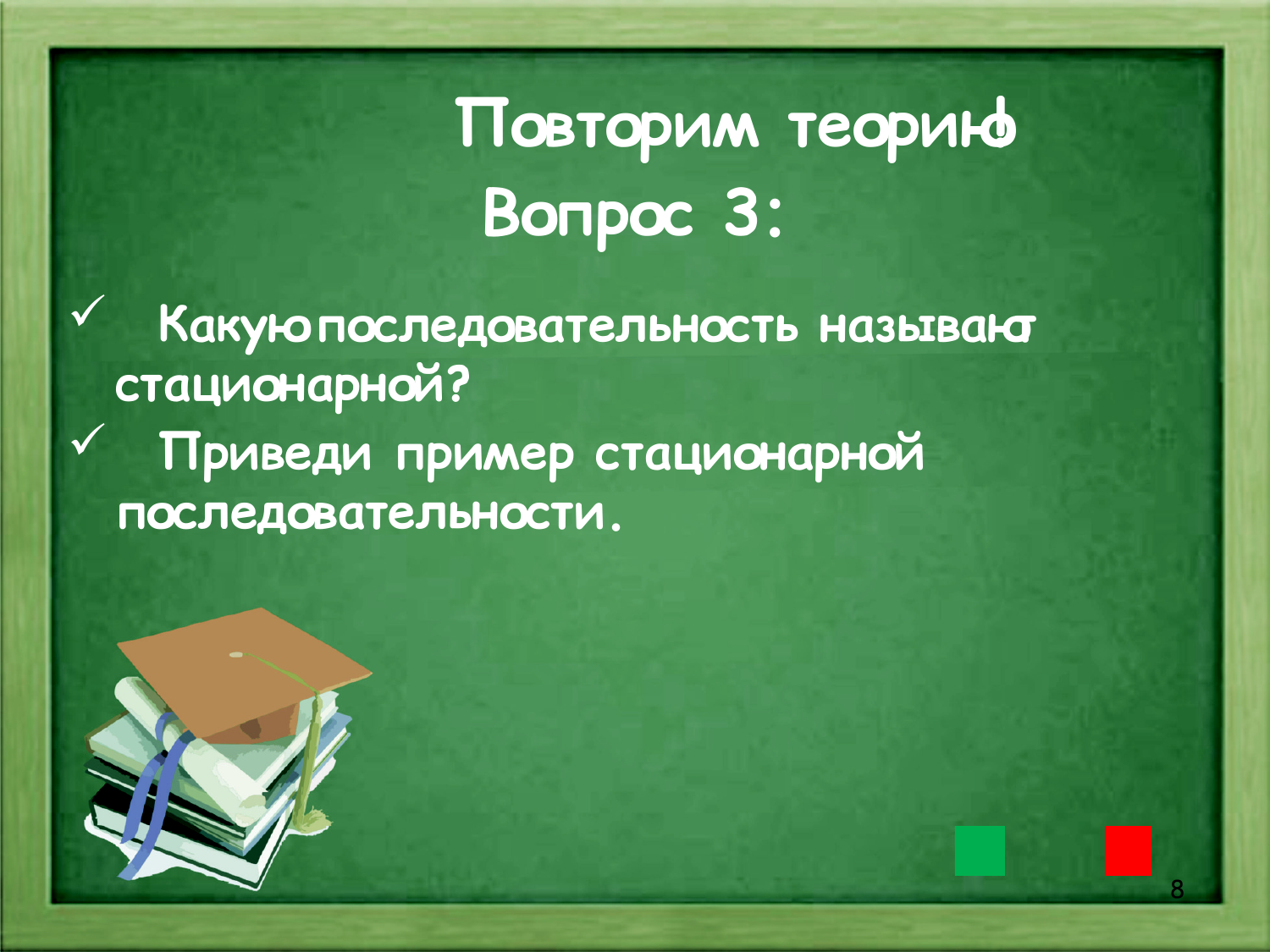

Повторим теорию!
Вопрос 3:

  Какую последовательность называют стационарной?
  Приведи пример стационарной последовательности.

8